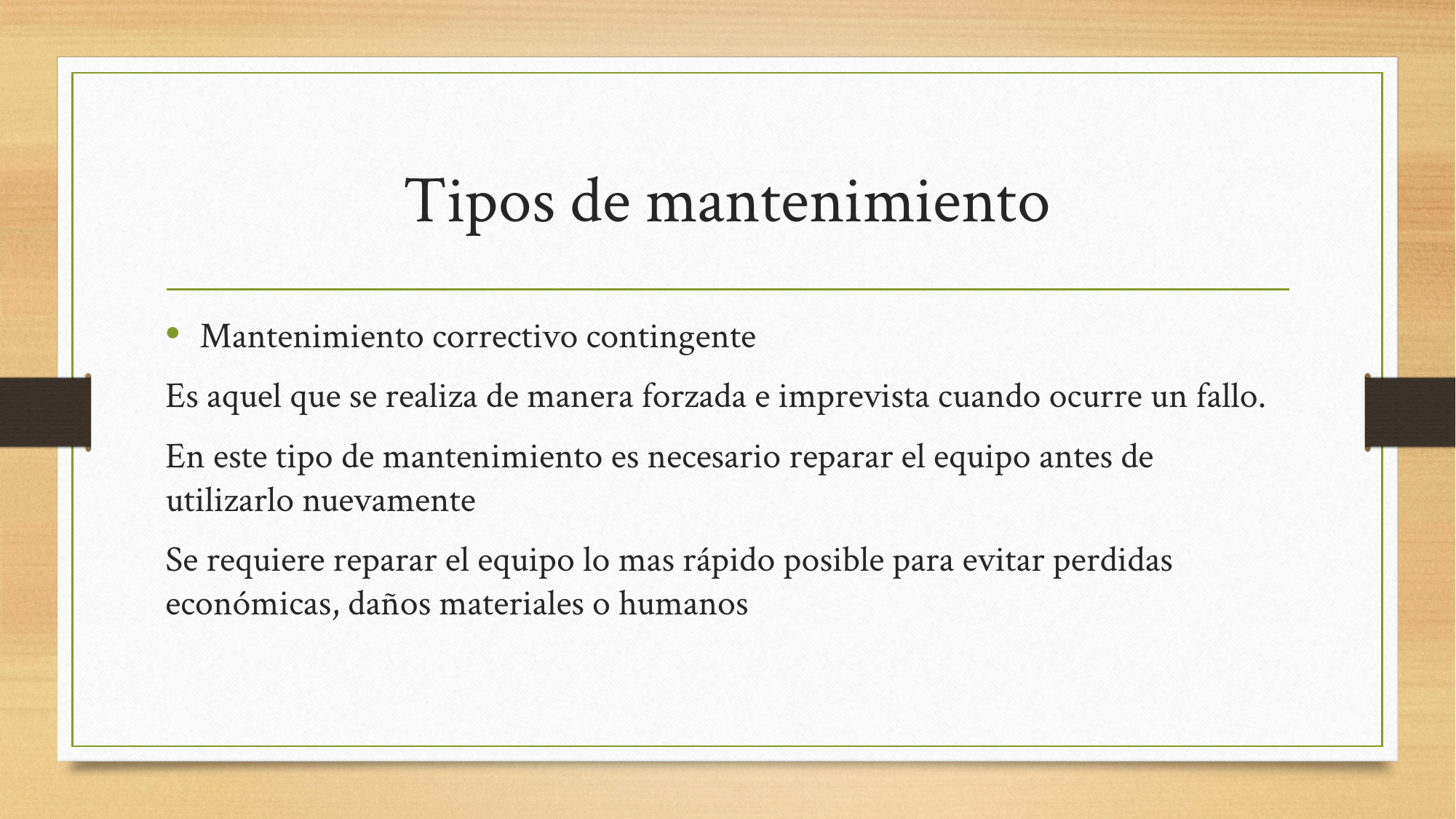

# Tipos de mantenimiento
Mantenimiento correctivo contingente
Es aquel que se realiza de manera forzada e imprevista cuando ocurre un fallo.
En este tipo de mantenimiento es necesario reparar el equipo antes de utilizarlo nuevamente
Se requiere reparar el equipo lo mas rápido posible para evitar perdidas económicas, daños materiales o humanos